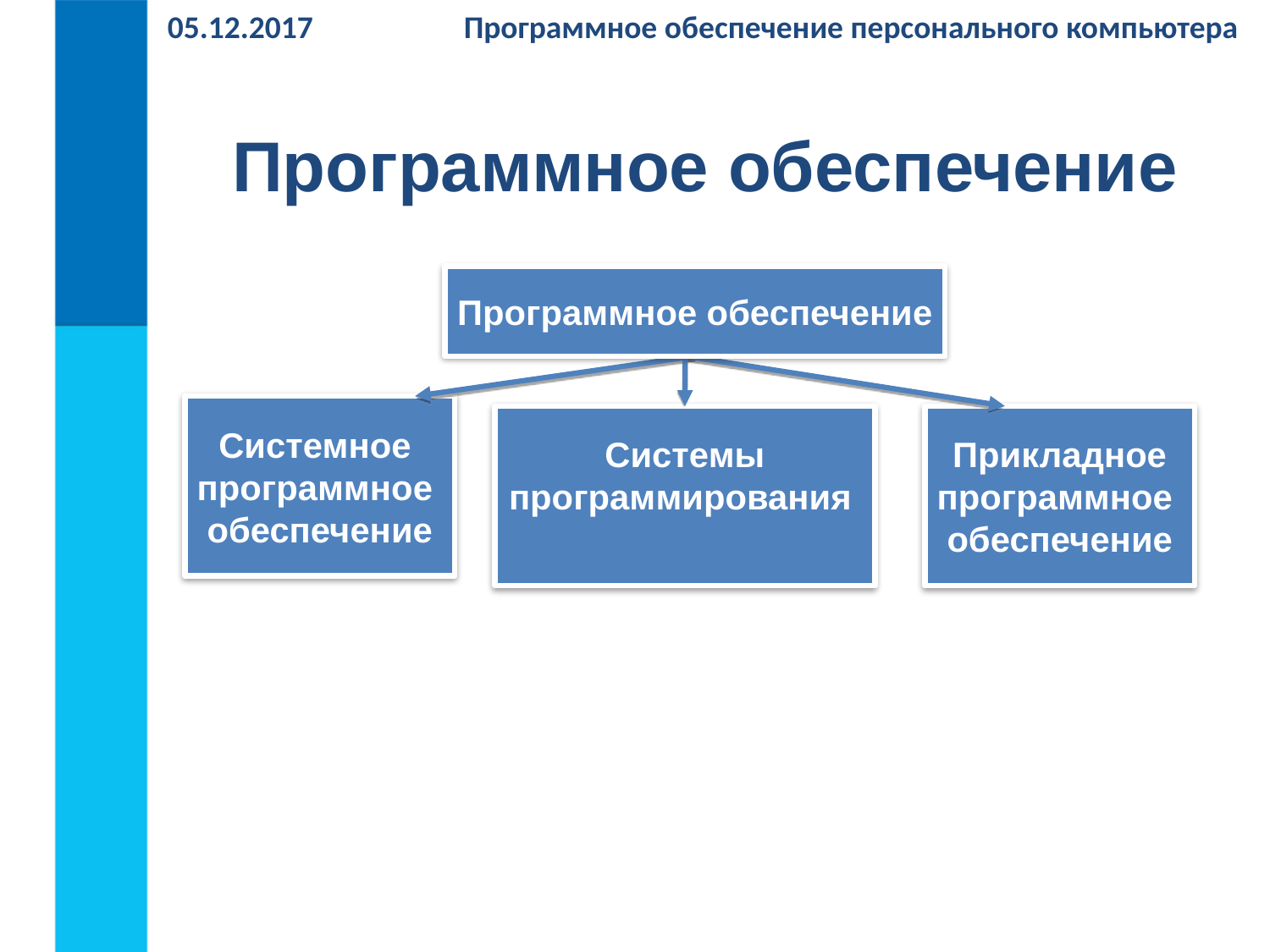

05.12.2017                     Программное обеспечение персонального компьютера
# Программное обеспечение
Программное обеспечение

Системное
программное
обеспечение
Системы
программирования

Прикладное
программное
обеспечение